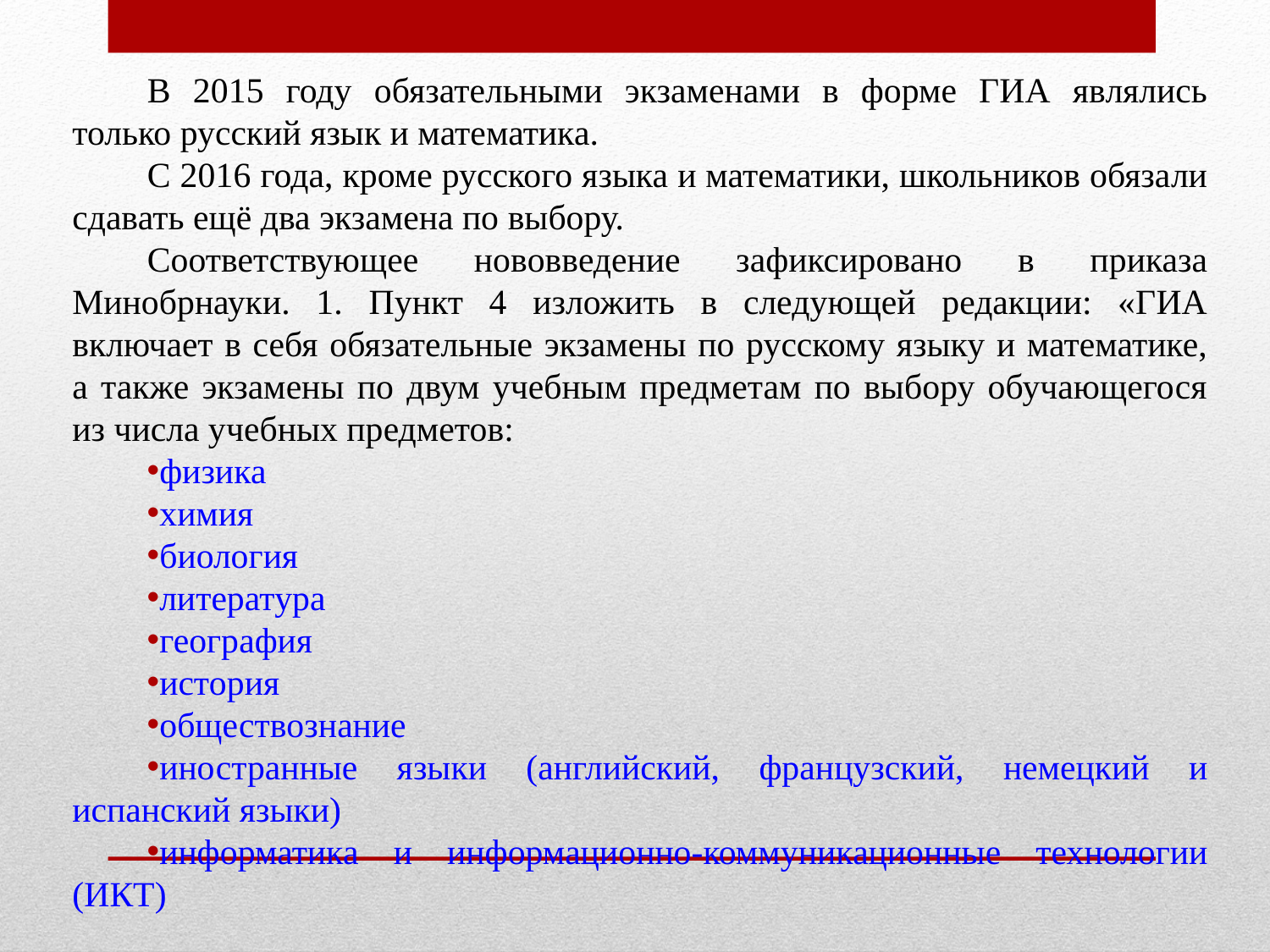

В 2015 году обязательными экзаменами в форме ГИА являлись только русский язык и математика.
С 2016 года, кроме русского языка и математики, школьников обязали сдавать ещё два экзамена по выбору.
Соответствующее нововведение зафиксировано в приказа Минобрнауки. 1. Пункт 4 изложить в следующей редакции: «ГИА включает в себя обязательные экзамены по русскому языку и математике, а также экзамены по двум учебным предметам по выбору обучающегося из числа учебных предметов:
физика
химия
биология
литература
география
история
обществознание
иностранные языки (английский, французский, немецкий и испанский языки)
информатика и информационно-коммуникационные технологии (ИКТ)